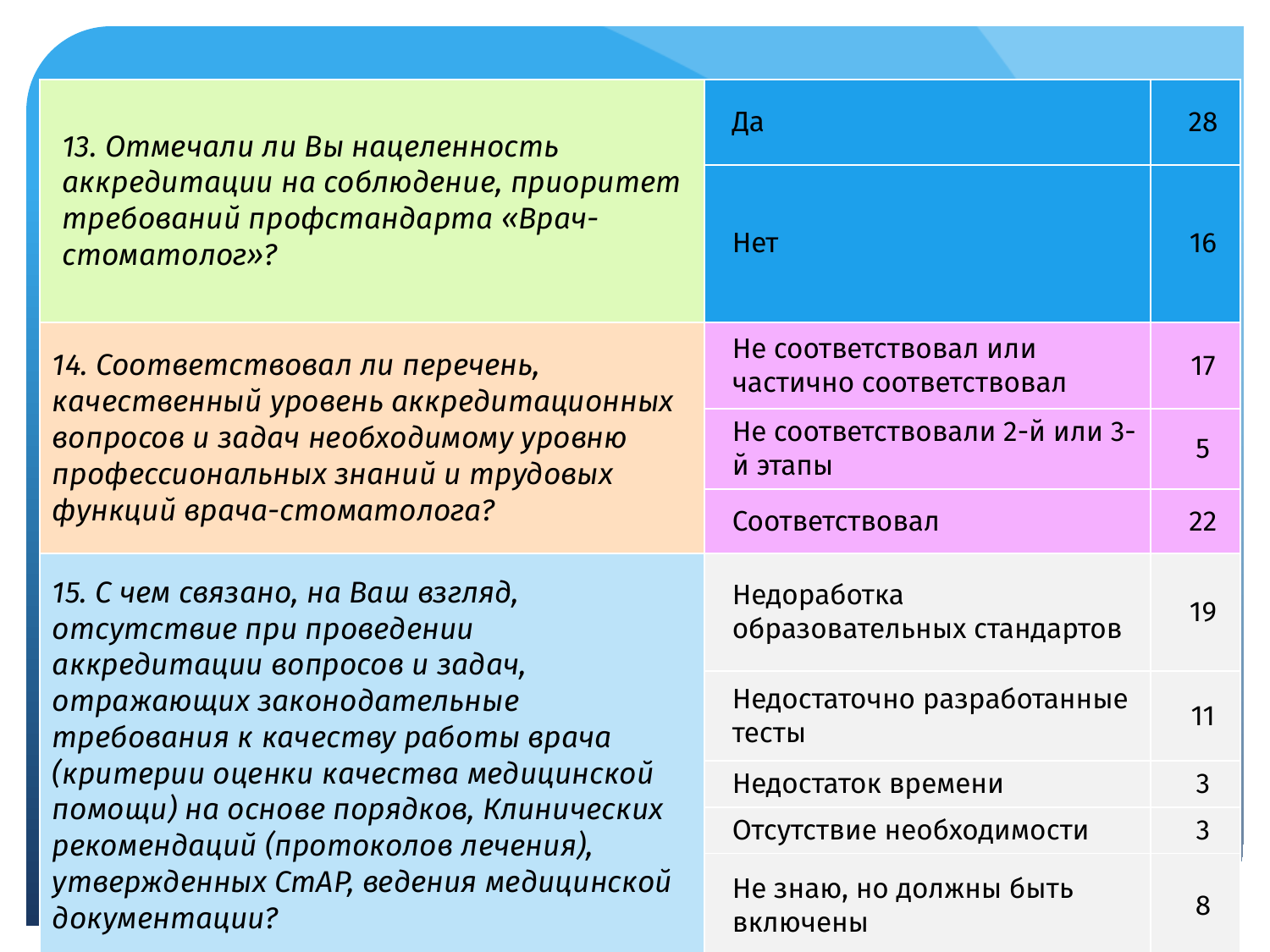

| 13. Отмечали ли Вы нацеленность аккредитации на соблюдение, приоритет требований профстандарта «Врач-стоматолог»? | Да | 28 |
| --- | --- | --- |
|  | Нет | 16 |
| 14. Соответствовал ли перечень, качественный уровень аккредитационных вопросов и задач необходимому уровню профессиональных знаний и трудовых функций врача-стоматолога? | Не соответствовал или частично соответствовал | 17 |
|  | Не соответствовали 2-й или 3-й этапы | 5 |
|  | Соответствовал | 22 |
| 15. С чем связано, на Ваш взгляд, отсутствие при проведении аккредитации вопросов и задач, отражающих законодательные требования к качеству работы врача (критерии оценки качества медицинской помощи) на основе порядков, Клинических рекомендаций (протоколов лечения), утвержденных СтАР, ведения медицинской документации? | Недоработка образовательных стандартов | 19 |
|  | Недостаточно разработанные тесты | 11 |
|  | Недостаток времени | 3 |
|  | Отсутствие необходимости | 3 |
|  | Не знаю, но должны быть включены | 8 |